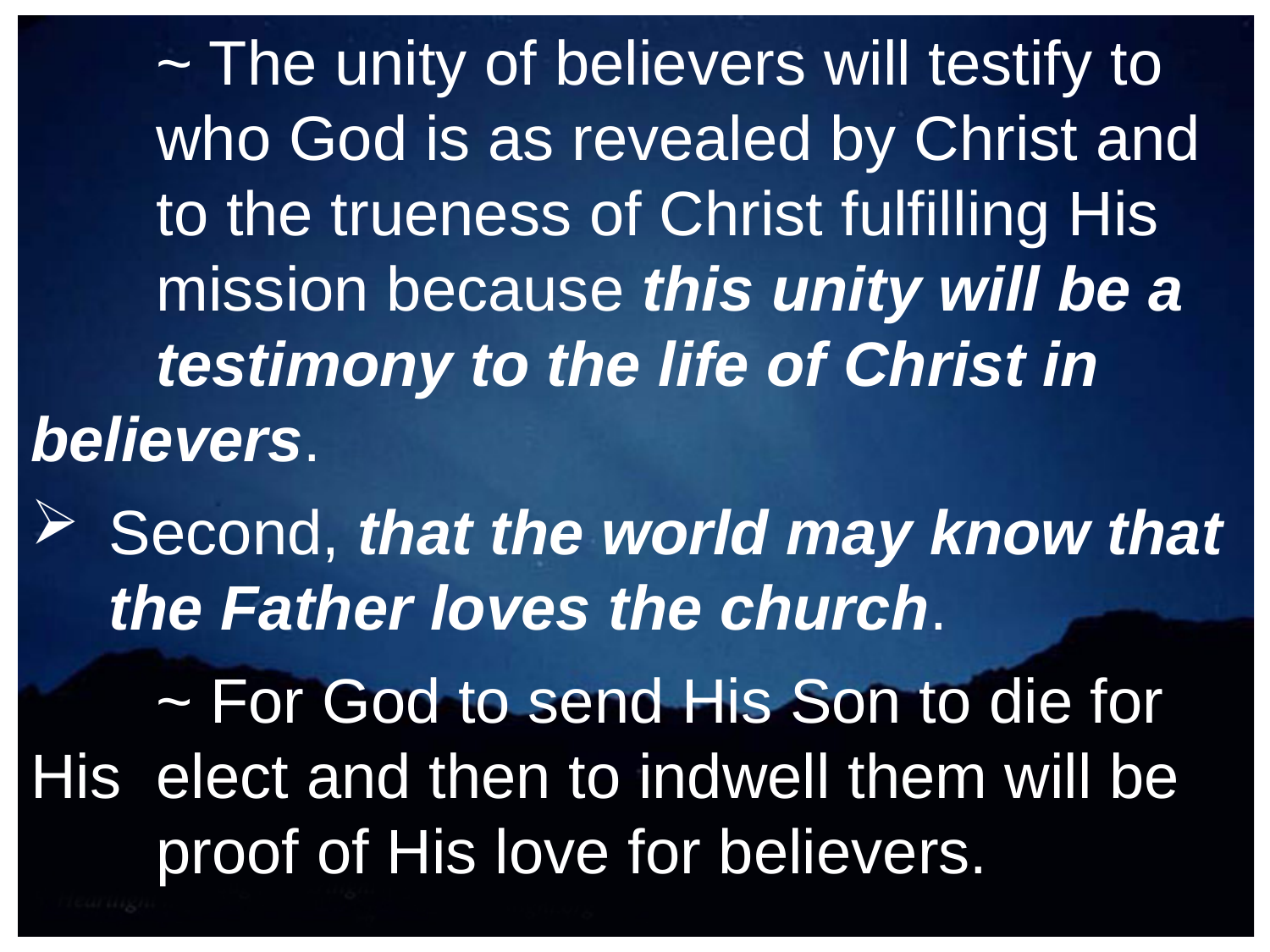

~ The unity of believers will testify to 						who God is as revealed by Christ and 					to the trueness of Christ fulfilling His 					mission because this unity will be a 					testimony to the life of Christ in 						believers.
Second, that the world may know that the Father loves the church.
		~ For God to send His Son to die for His 					elect and then to indwell them will be 					proof of His love for believers.